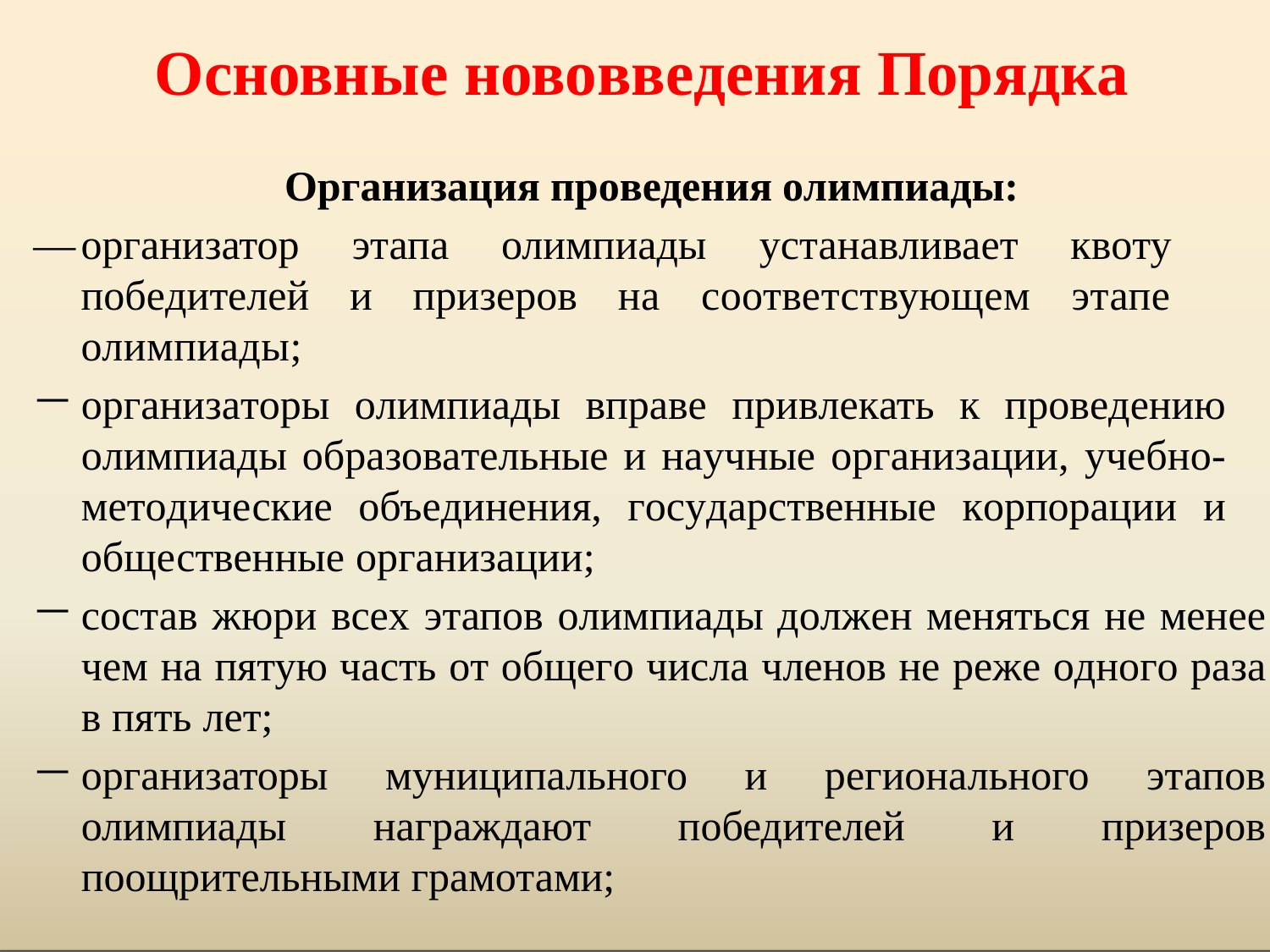

# Основные нововведения Порядка
Организация проведения олимпиады:
—	организатор этапа олимпиады устанавливает квоту победителей и призеров на соответствующем этапе олимпиады;
организаторы олимпиады вправе привлекать к проведению олимпиады образовательные и научные организации, учебно-методические объединения, государственные корпорации и общественные организации;
состав жюри всех этапов олимпиады должен меняться не менее чем на пятую часть от общего числа членов не реже одного раза в пять лет;
организаторы муниципального и регионального этапов олимпиады награждают победителей и призеров поощрительными грамотами;